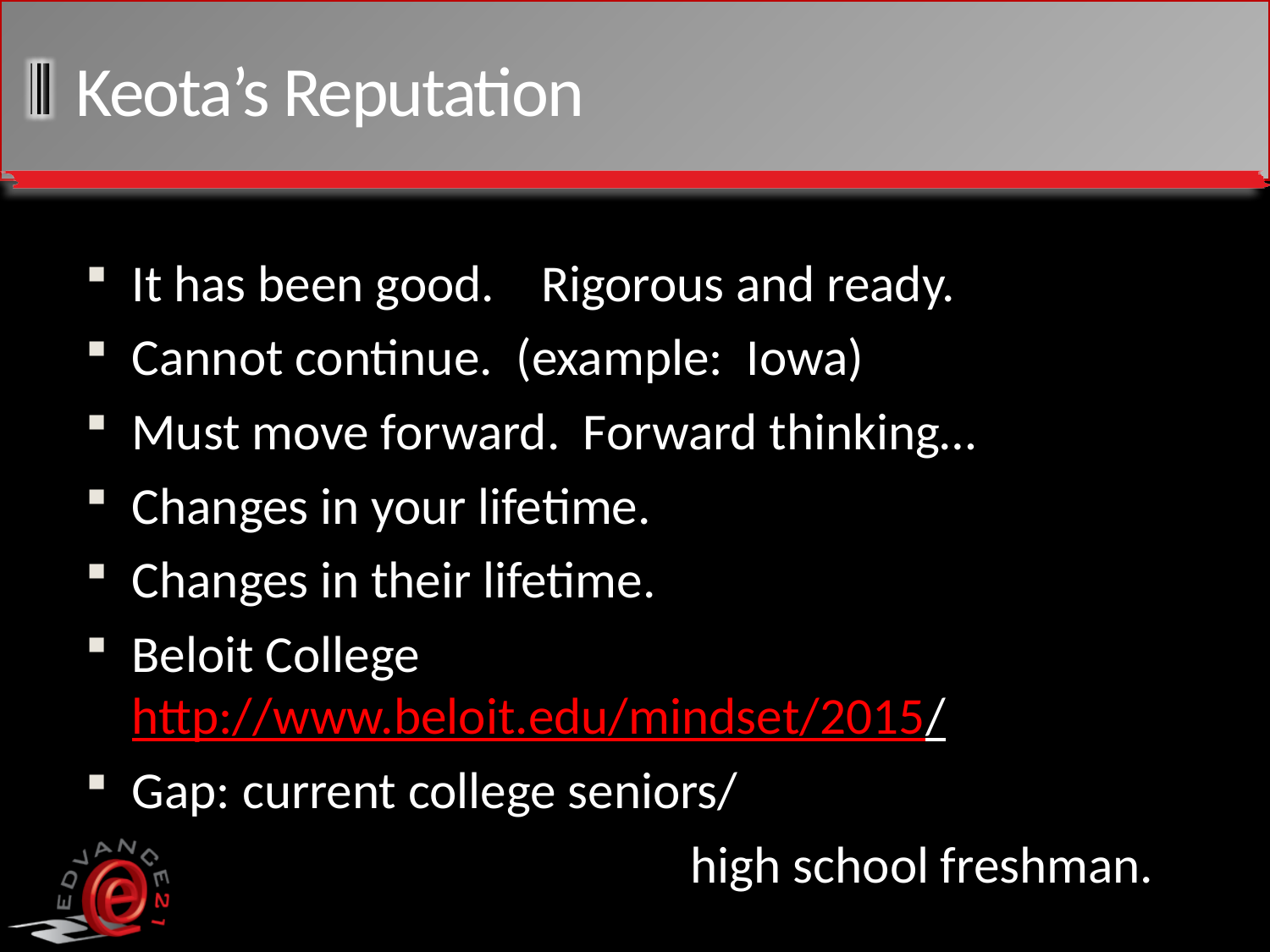

# Keota’s Reputation
It has been good.    Rigorous and ready.
Cannot continue.  (example:  Iowa)
Must move forward.  Forward thinking…
Changes in your lifetime.
Changes in their lifetime.
Beloit College  http://www.beloit.edu/mindset/2015/
Gap: current college seniors/
                                                    high school freshman.